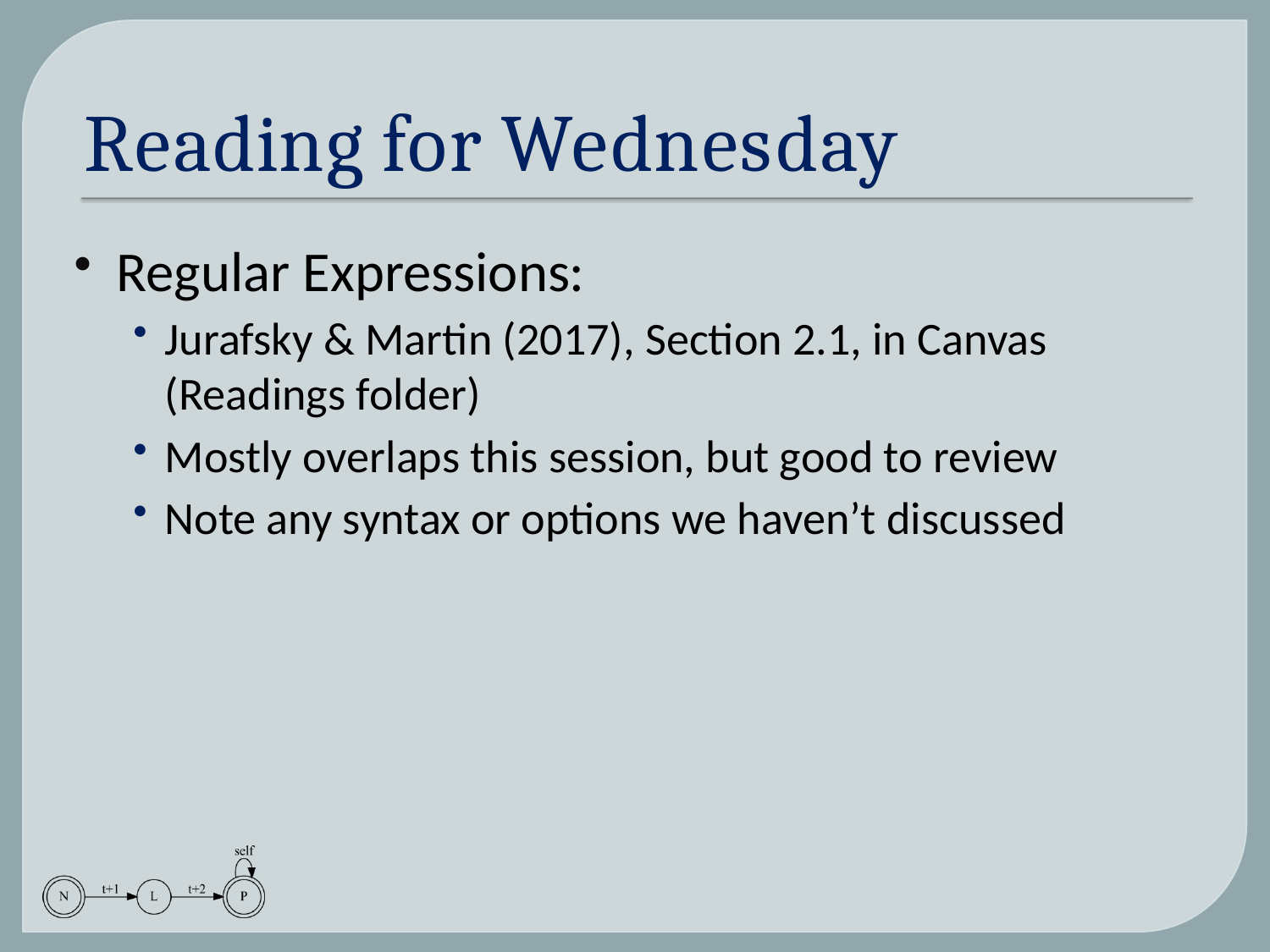

# Reading for Wednesday
Regular Expressions:
Jurafsky & Martin (2017), Section 2.1, in Canvas (Readings folder)
Mostly overlaps this session, but good to review
Note any syntax or options we haven’t discussed